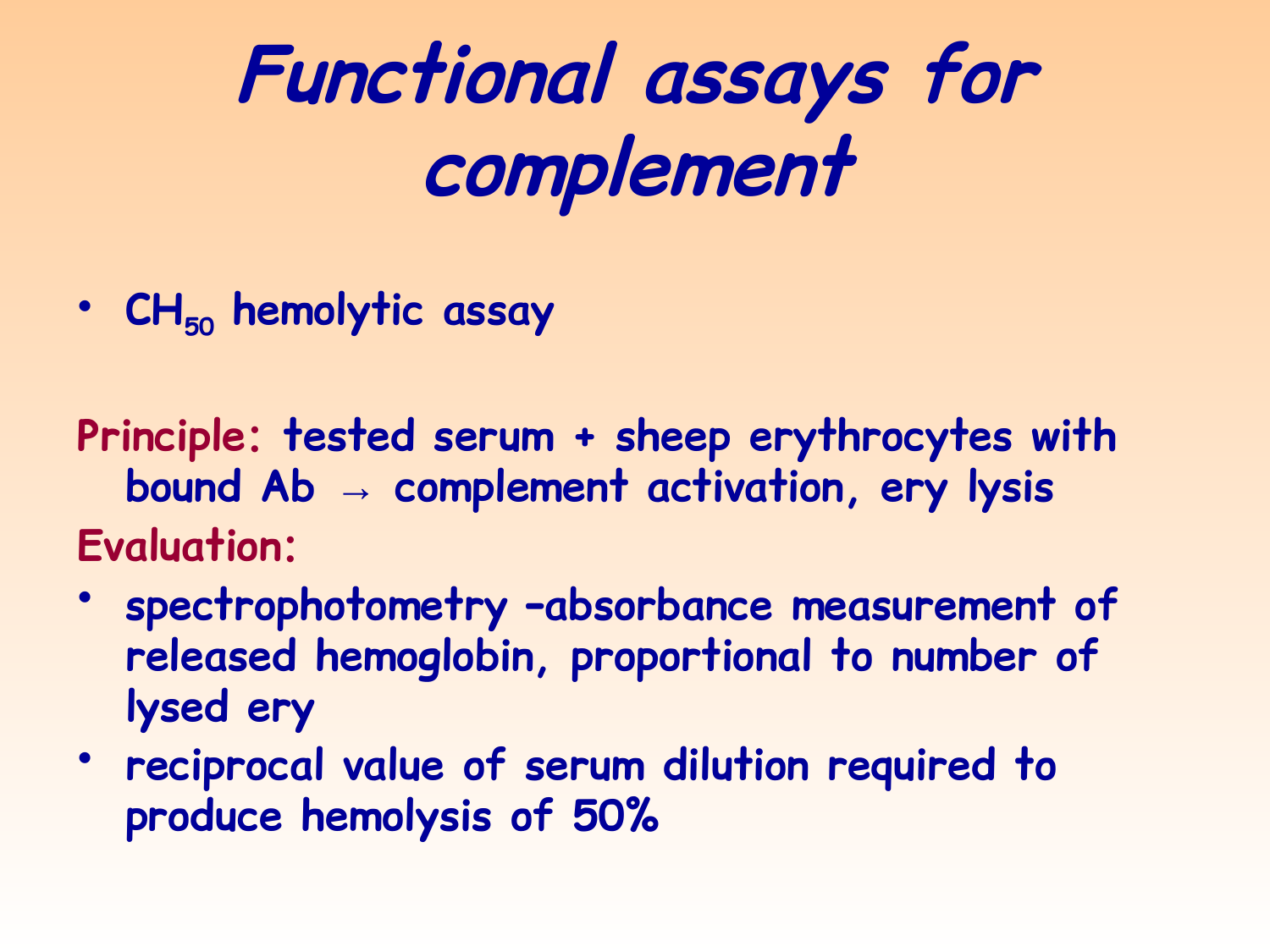

# Functional assays for complement
CH50 hemolytic assay

Principle: tested serum + sheep erythrocytes with bound Ab → complement activation, ery lysis
Evaluation:
spectrophotometry –absorbance measurement of released hemoglobin, proportional to number of lysed ery
reciprocal value of serum dilution required to produce hemolysis of 50%